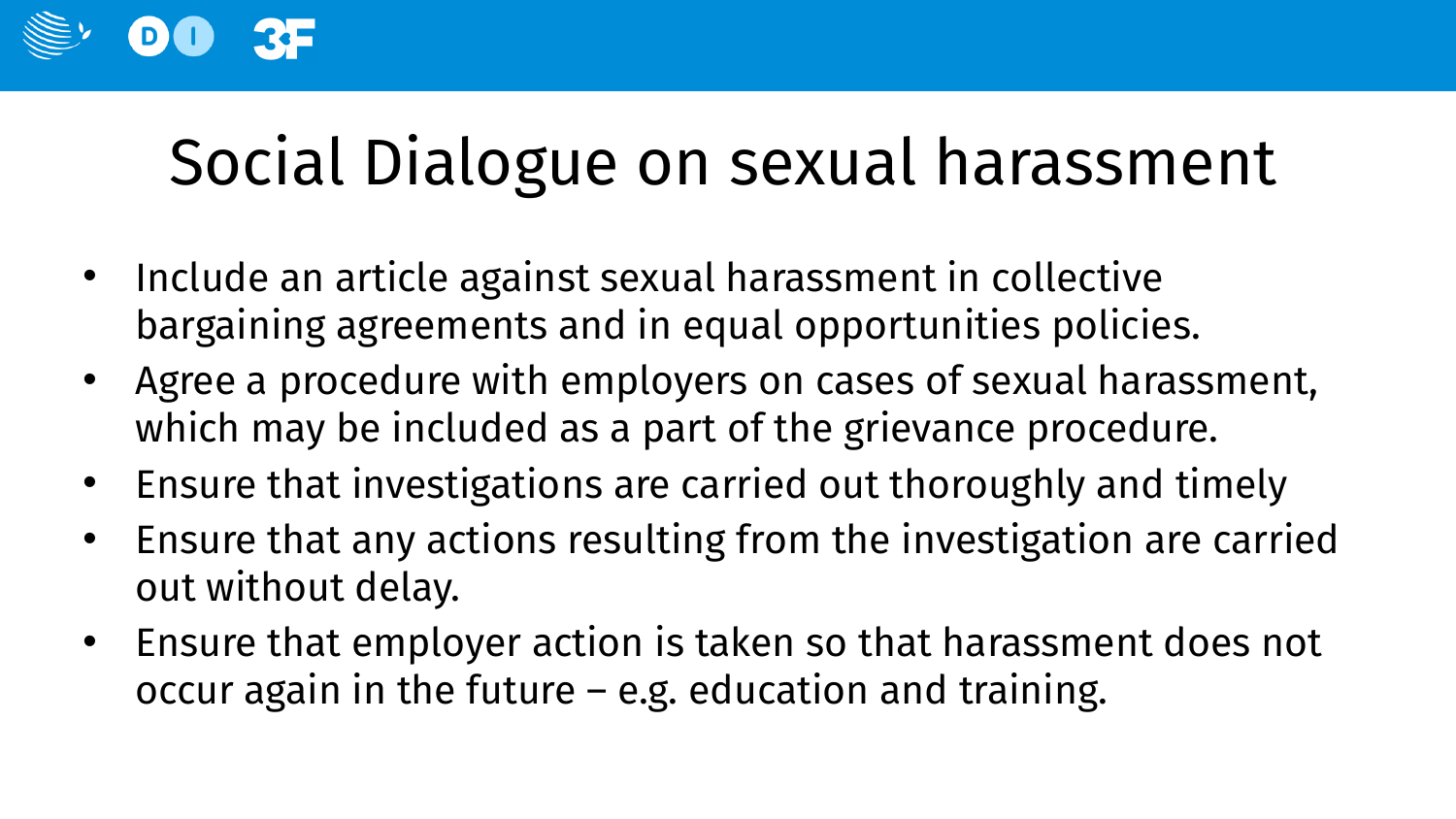

# Social Dialogue on sexual harassment
Include an article against sexual harassment in collective bargaining agreements and in equal opportunities policies.
Agree a procedure with employers on cases of sexual harassment, which may be included as a part of the grievance procedure.
Ensure that investigations are carried out thoroughly and timely
Ensure that any actions resulting from the investigation are carried out without delay.
Ensure that employer action is taken so that harassment does not occur again in the future – e.g. education and training.